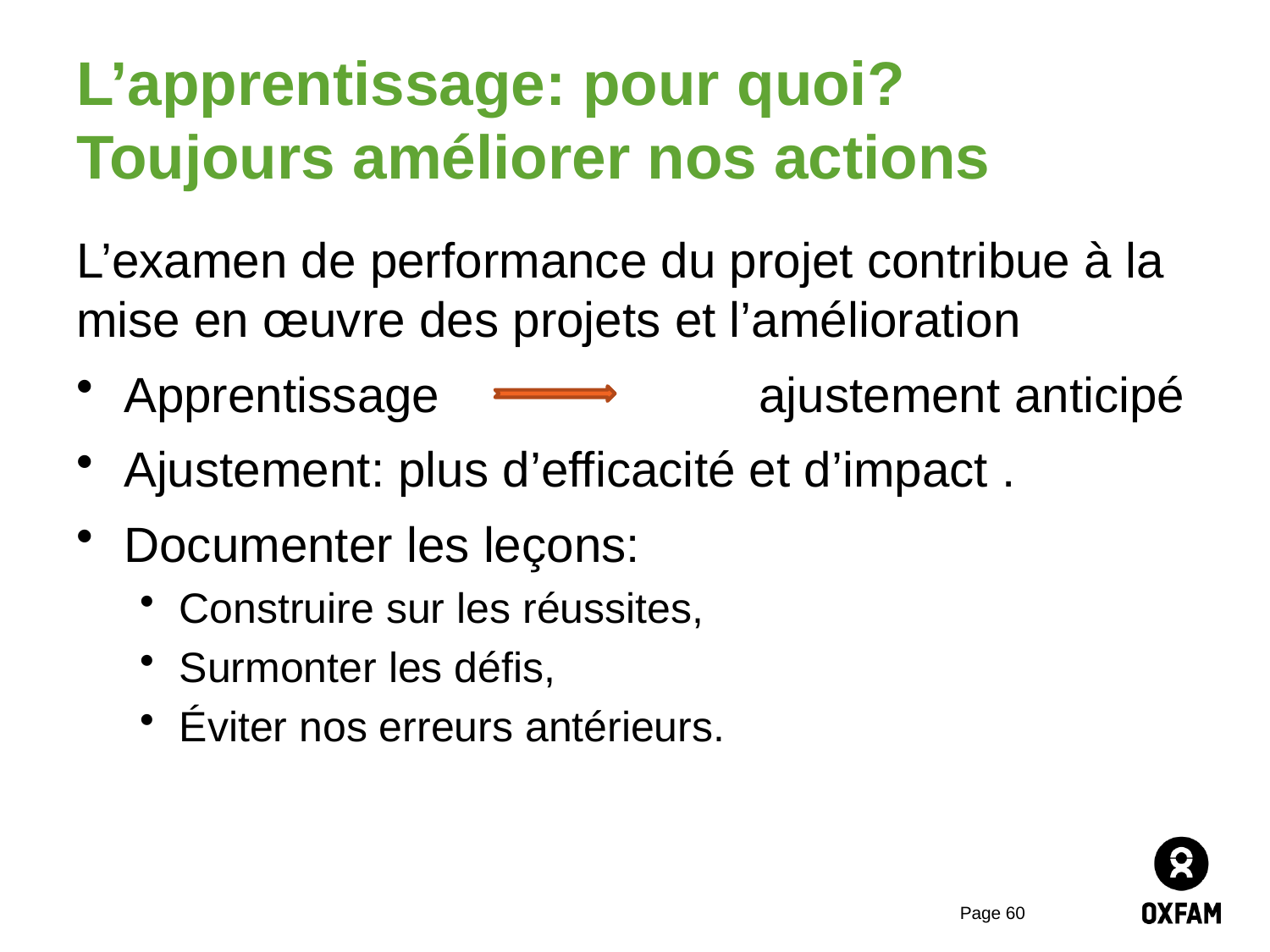

# L’apprentissage: pour quoi? Toujours améliorer nos actions
L’examen de performance du projet contribue à la mise en œuvre des projets et l’amélioration
Apprentissage 			ajustement anticipé
Ajustement: plus d’efficacité et d’impact .
Documenter les leçons:
Construire sur les réussites,
Surmonter les défis,
Éviter nos erreurs antérieurs.